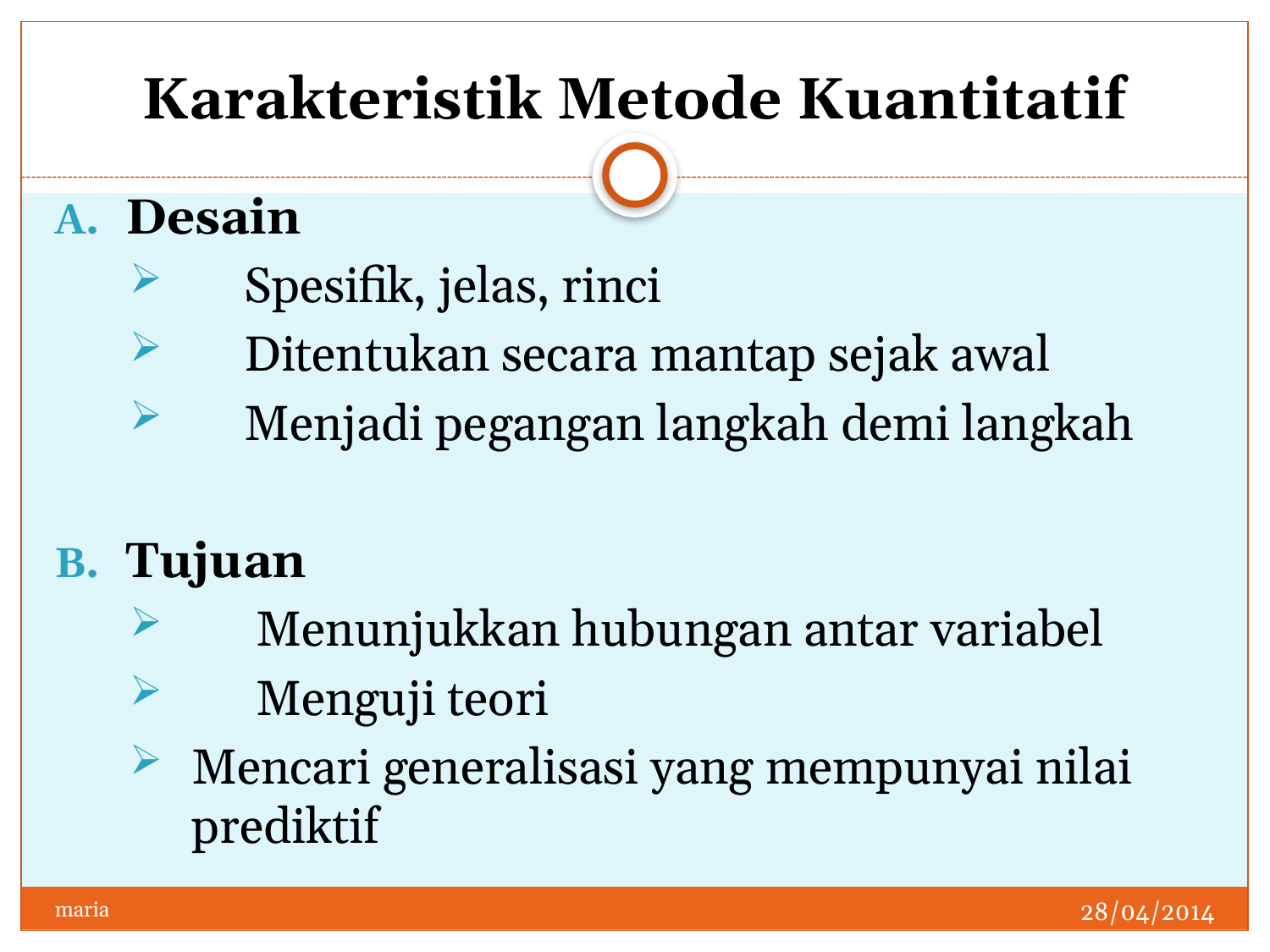

# Karakteristik Metode Kuantitatif
Desain
	Spesifik, jelas, rinci
	Ditentukan secara mantap sejak awal
	Menjadi pegangan langkah demi langkah

Tujuan
	 Menunjukkan hubungan antar variabel
	 Menguji teori
Mencari generalisasi yang mempunyai nilai prediktif

28/04/2014
maria